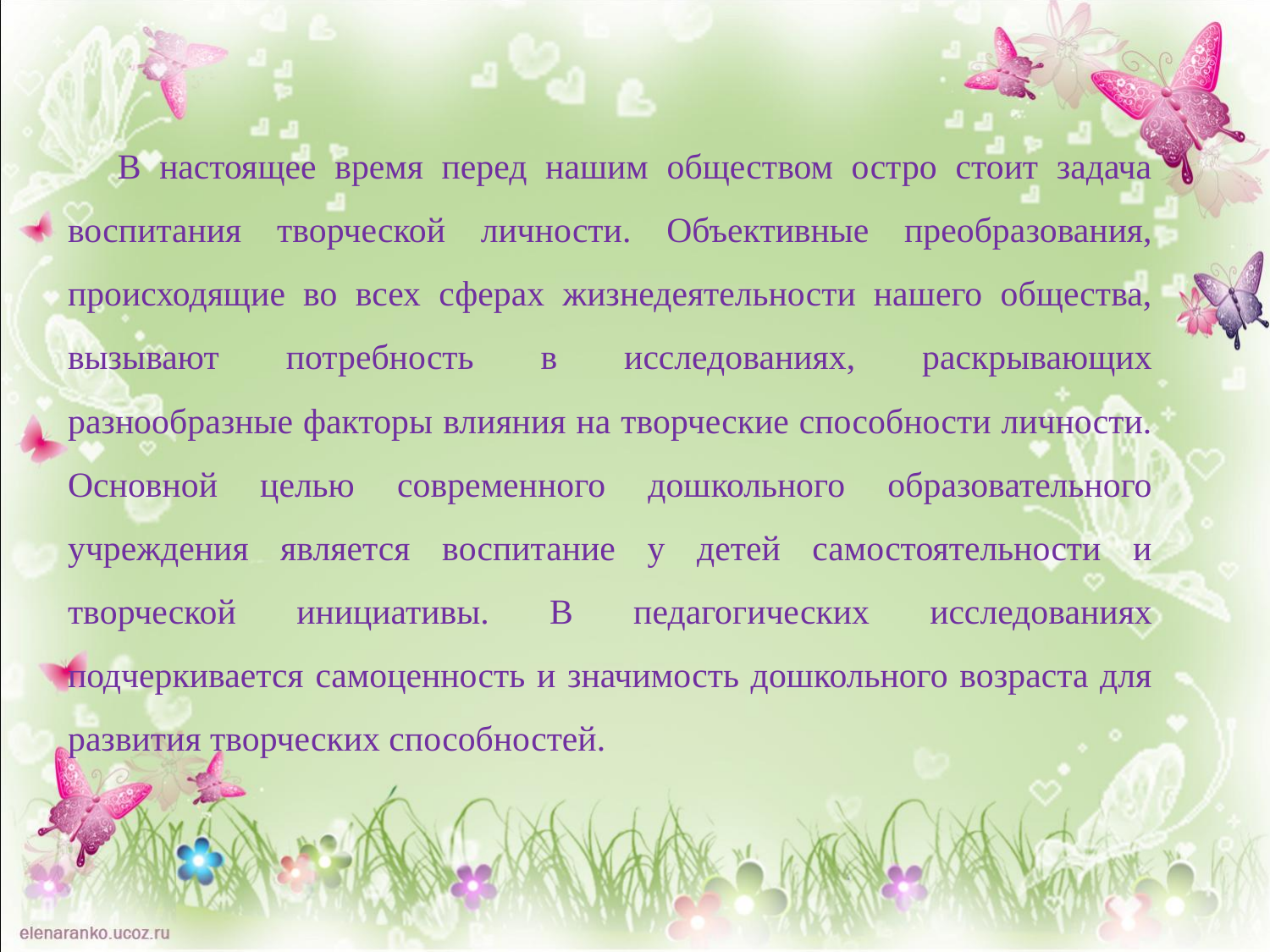

В настоящее время перед нашим обществом остро стоит задача воспитания творческой личности. Объективные преобразования, происходящие во всех сферах жизнедеятельности нашего общества, вызывают потребность в исследованиях, раскрывающих разнообразные факторы влияния на творческие способности личности. Основной целью современного дошкольного образовательного учреждения является воспитание у детей самостоятельности и творческой инициативы. В педагогических исследованиях подчеркивается самоценность и значимость дошкольного возраста для развития творческих способностей.